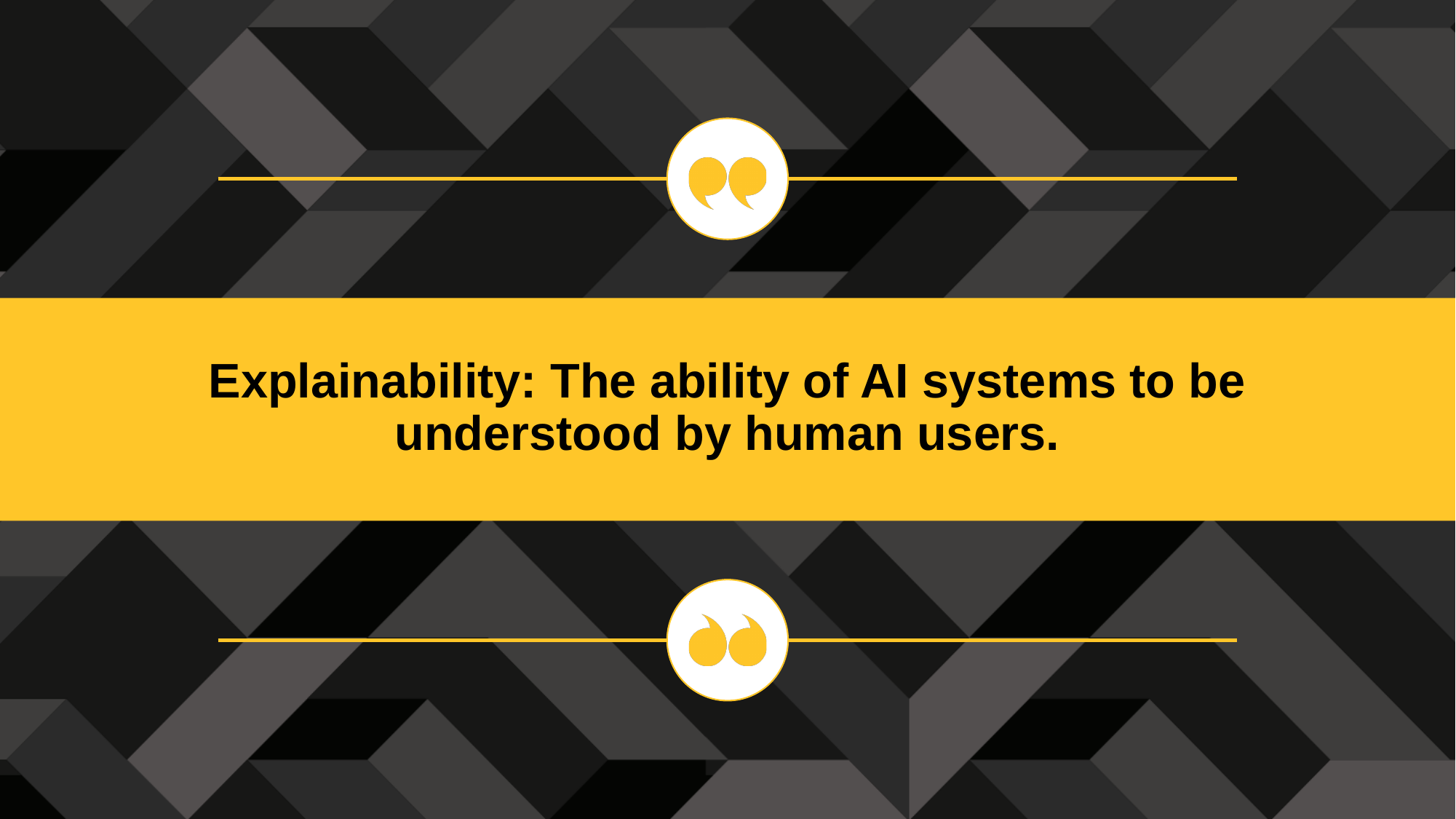

Explainability: The ability of AI systems to be understood by human users.